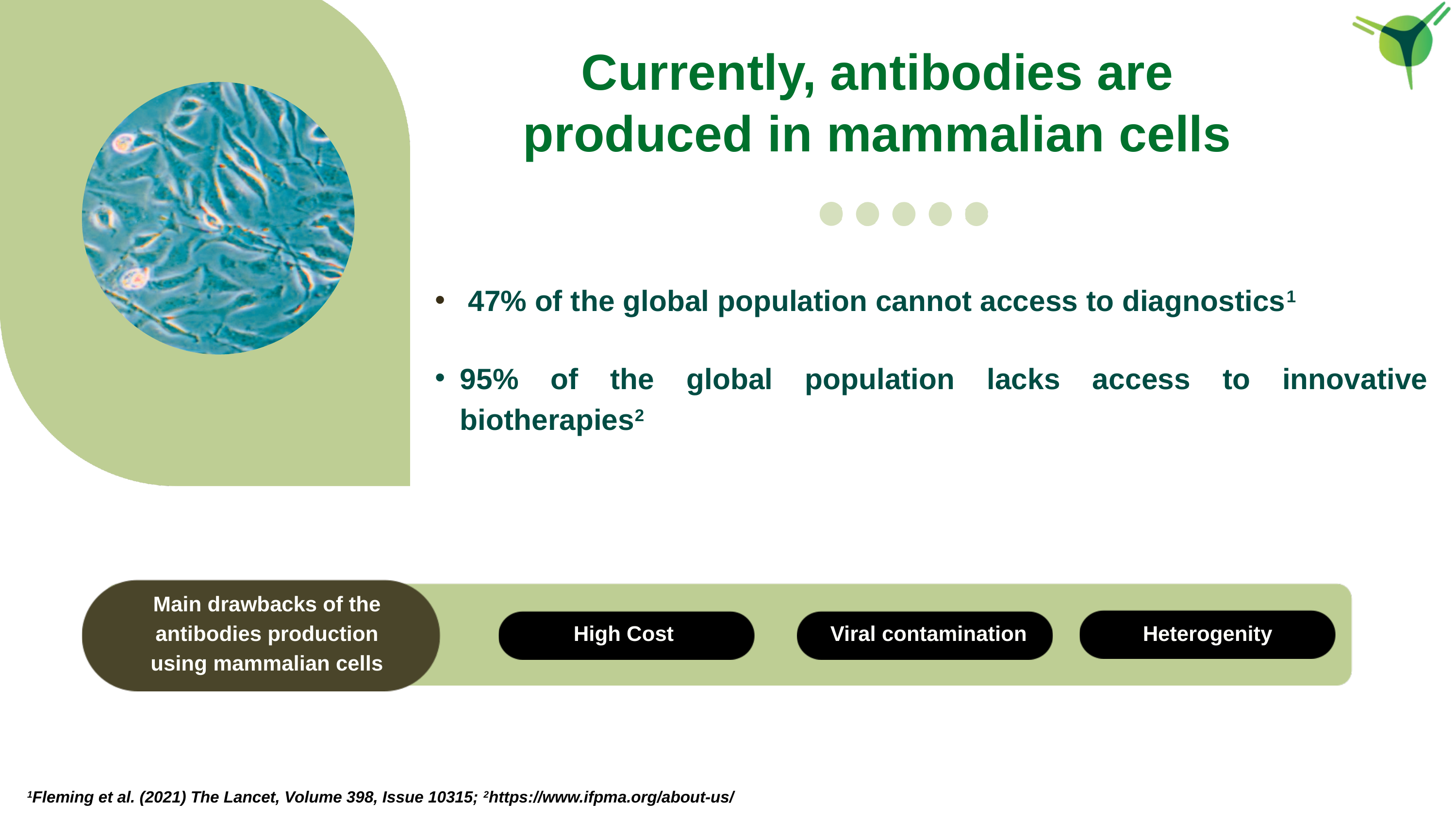

Currently, antibodies are produced in mammalian cells

 47% of the global population cannot access to diagnostics1

95% of the global population lacks access to innovative biotherapies2

Main drawbacks of the antibodies production using mammalian cells

High Cost

Viral contamination

Heterogenity

1Fleming et al. (2021) The Lancet, Volume 398, Issue 10315; 2https://www.ifpma.org/about-us/